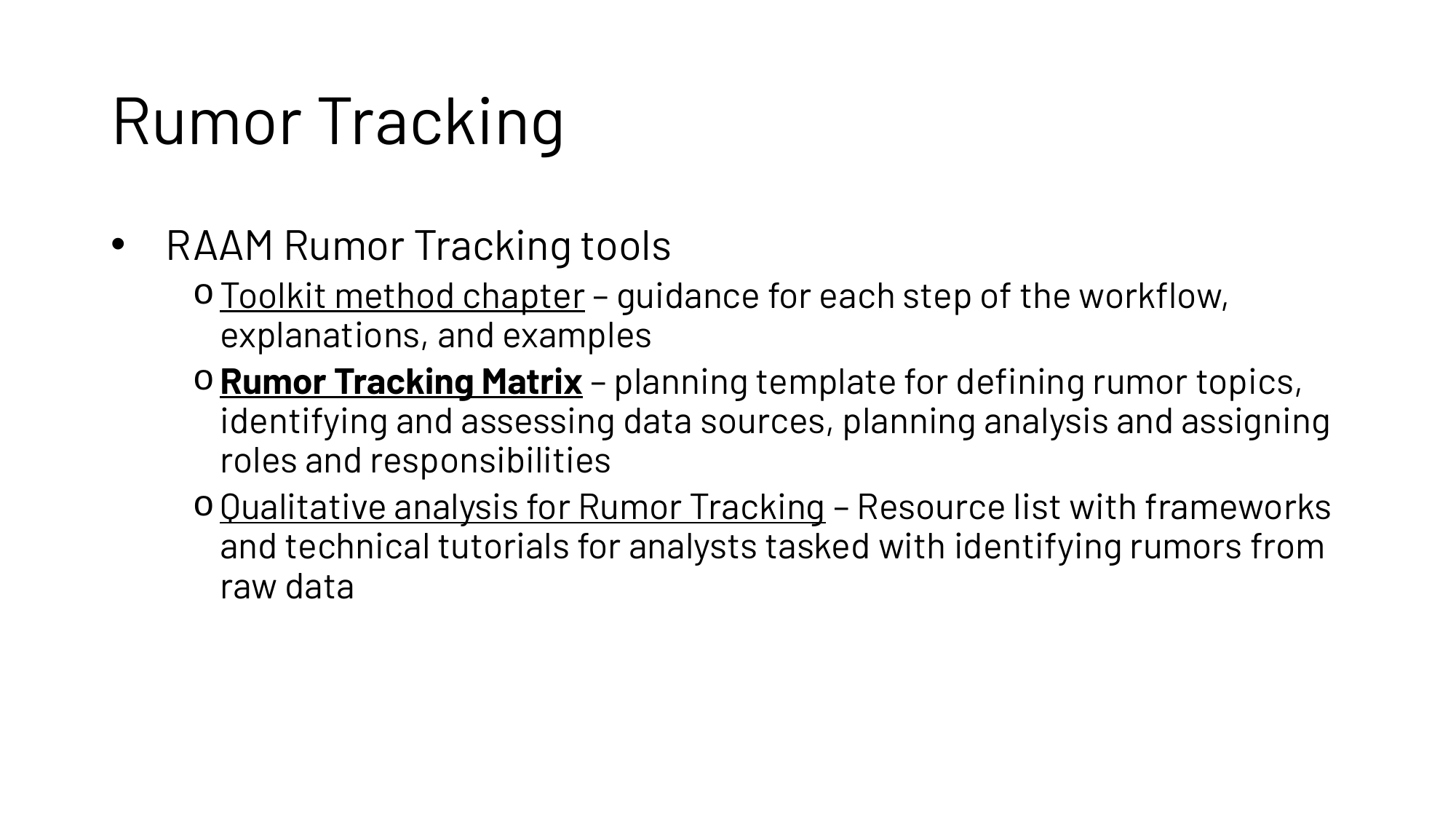

# Rumor Tracking
RAAM Rumor Tracking tools
Toolkit method chapter – guidance for each step of the workflow, explanations, and examples
Rumor Tracking Matrix – planning template for defining rumor topics, identifying and assessing data sources, planning analysis and assigning roles and responsibilities
Qualitative analysis for Rumor Tracking – Resource list with frameworks and technical tutorials for analysts tasked with identifying rumors from raw data